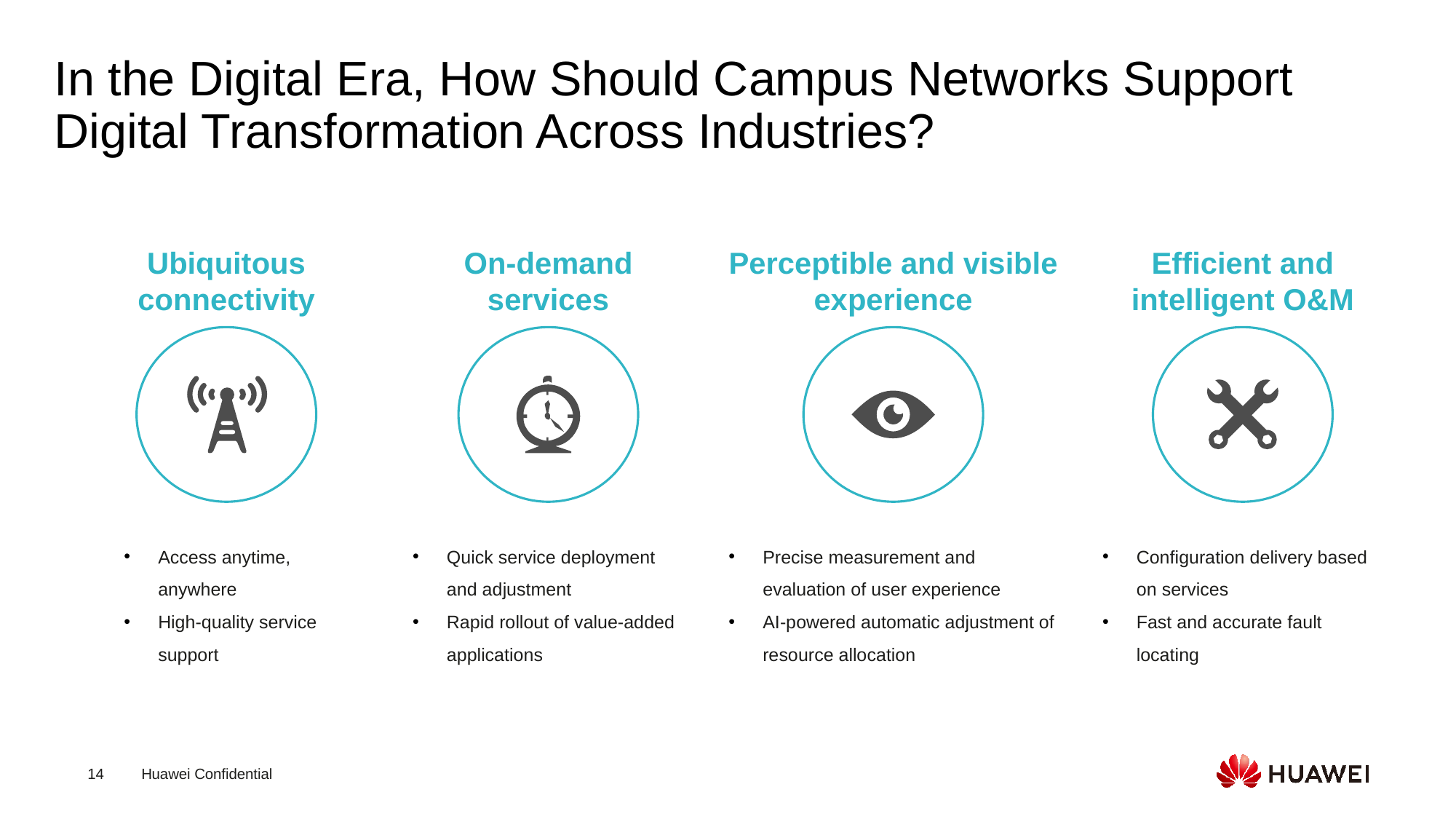

# In the Digital Era, How Should Campus Networks Support Digital Transformation Across Industries?
Ubiquitous connectivity
On-demand services
Perceptible and visible experience
Efficient and intelligent O&M

Access anytime, anywhere
High-quality service support
Quick service deployment and adjustment
Rapid rollout of value-added applications
Precise measurement and evaluation of user experience
AI-powered automatic adjustment of resource allocation
Configuration delivery based on services
Fast and accurate fault locating